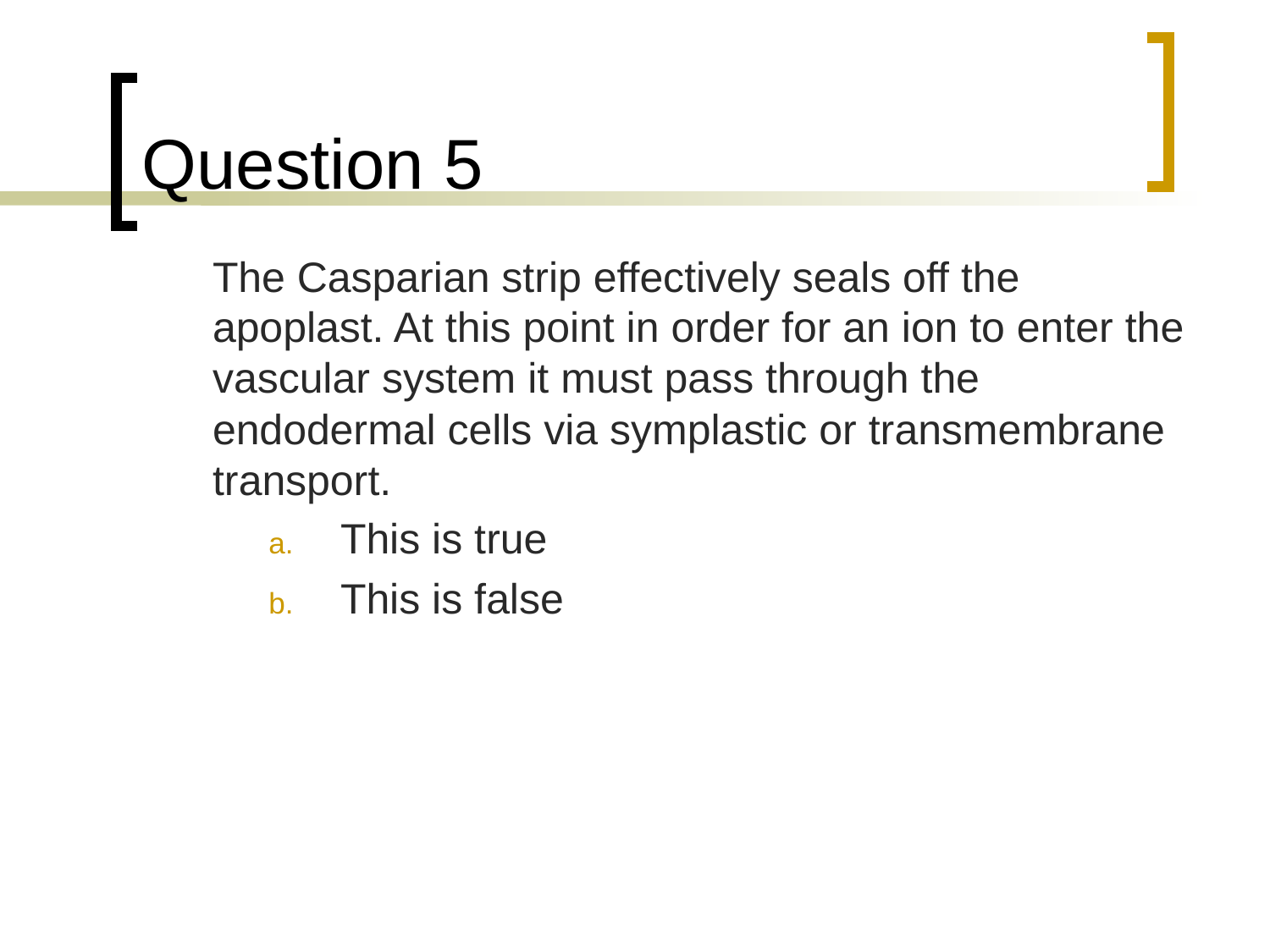

# Question 5
	The Casparian strip effectively seals off the apoplast. At this point in order for an ion to enter the vascular system it must pass through the endodermal cells via symplastic or transmembrane transport.
This is true
This is false